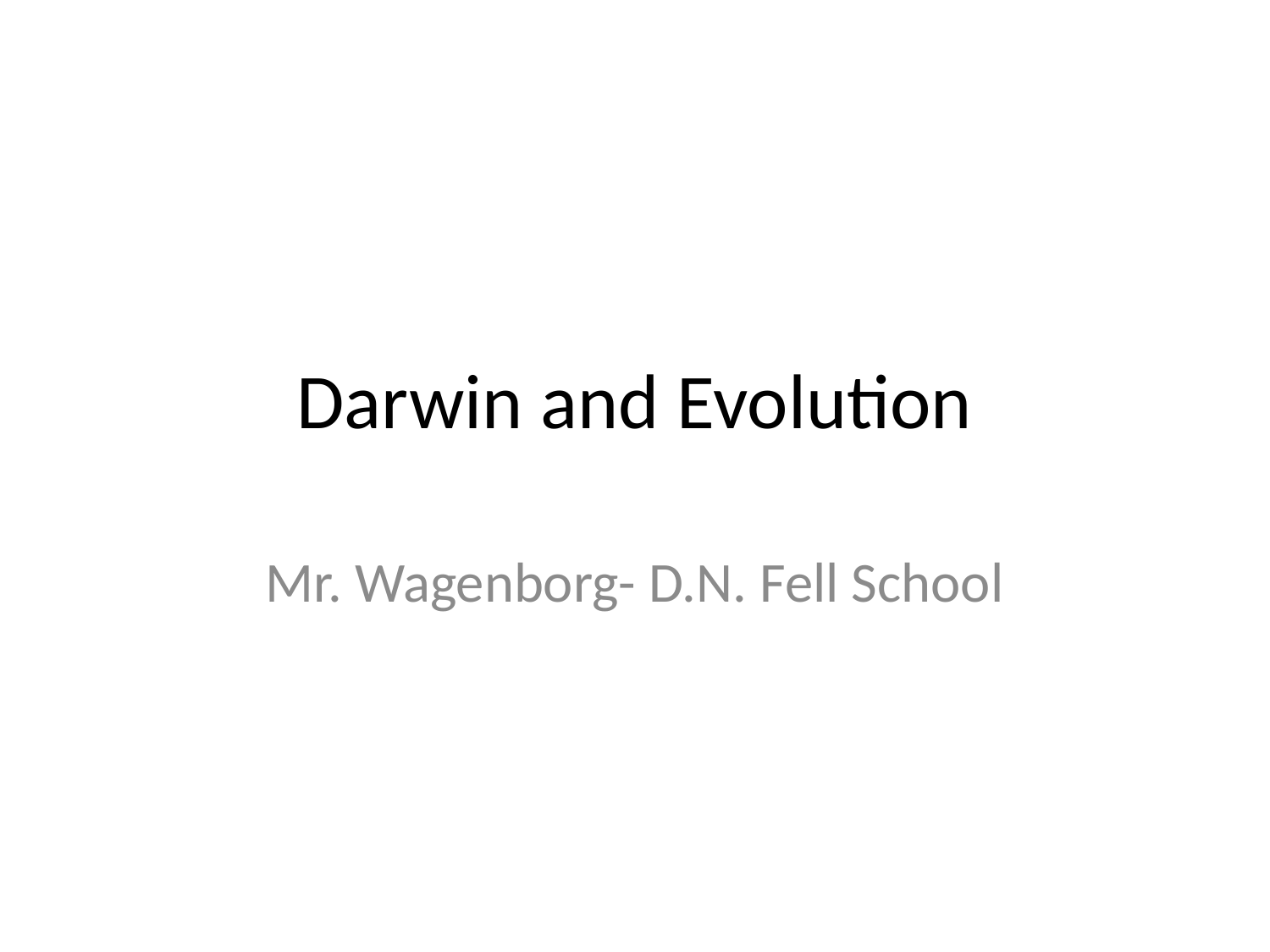

# Darwin and Evolution
Mr. Wagenborg- D.N. Fell School